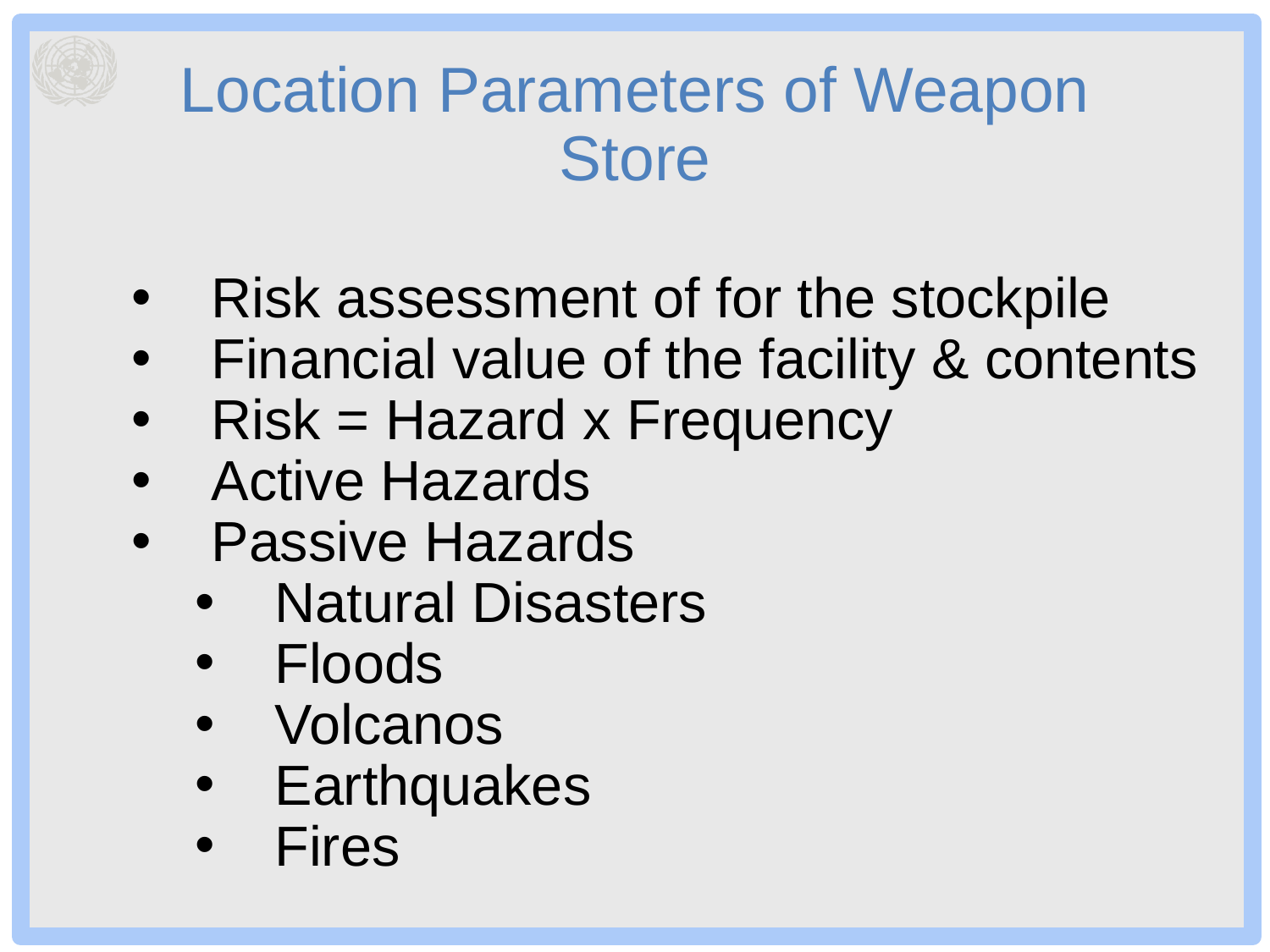

# Location Parameters of Weapon Store
Risk assessment of for the stockpile
Financial value of the facility & contents
Risk = Hazard x Frequency
Active Hazards
Passive Hazards
Natural Disasters
Floods
Volcanos
Earthquakes
Fires